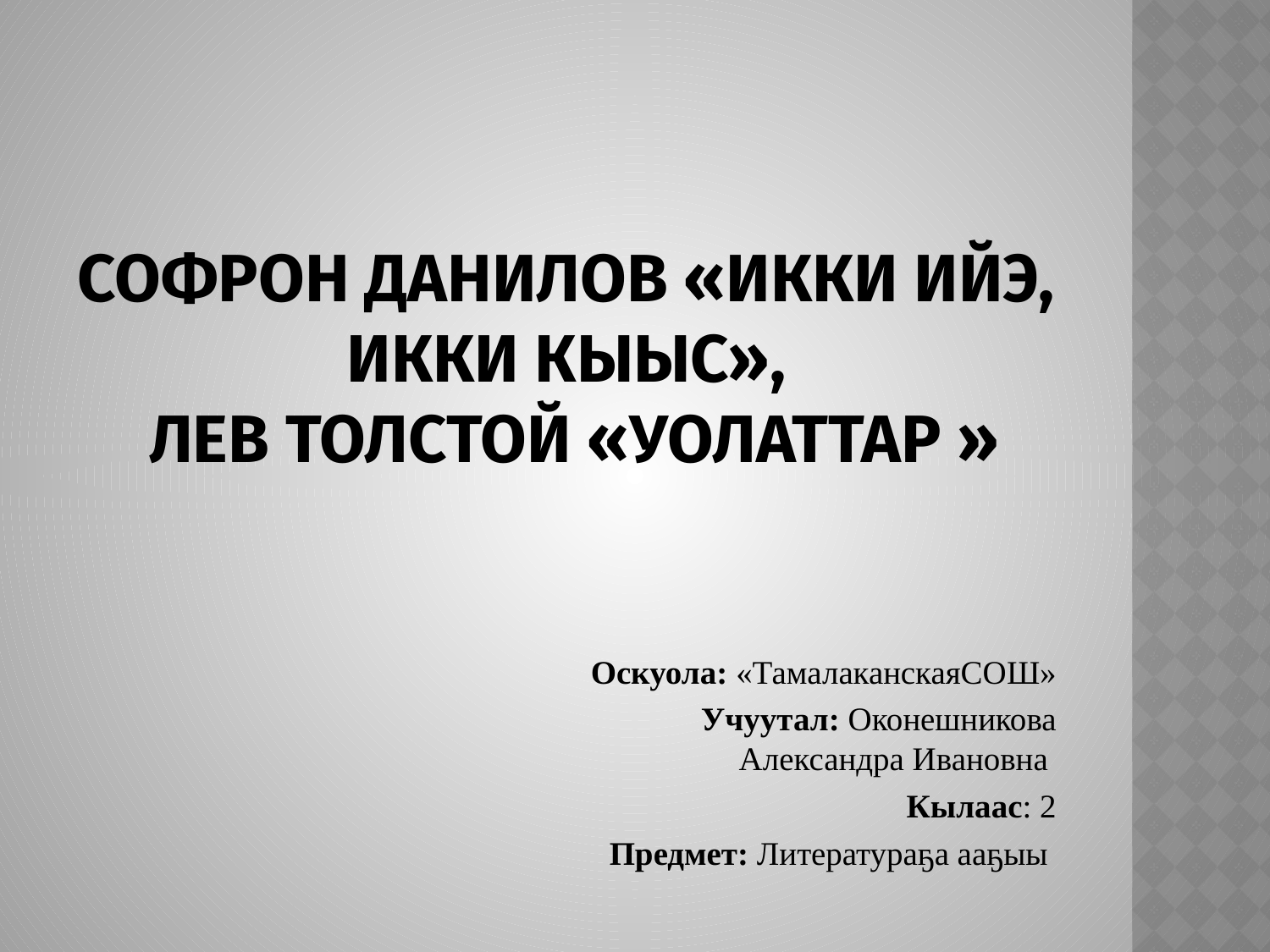

# Софрон Данилов «Икки ийэ, икки кыыс», Лев Толстой «Уолаттар »
Оскуола: «ТамалаканскаяСОШ»
Учуутал: Оконешникова Александра Ивановна
Кылаас: 2
Предмет: Литератураҕа ааҕыы